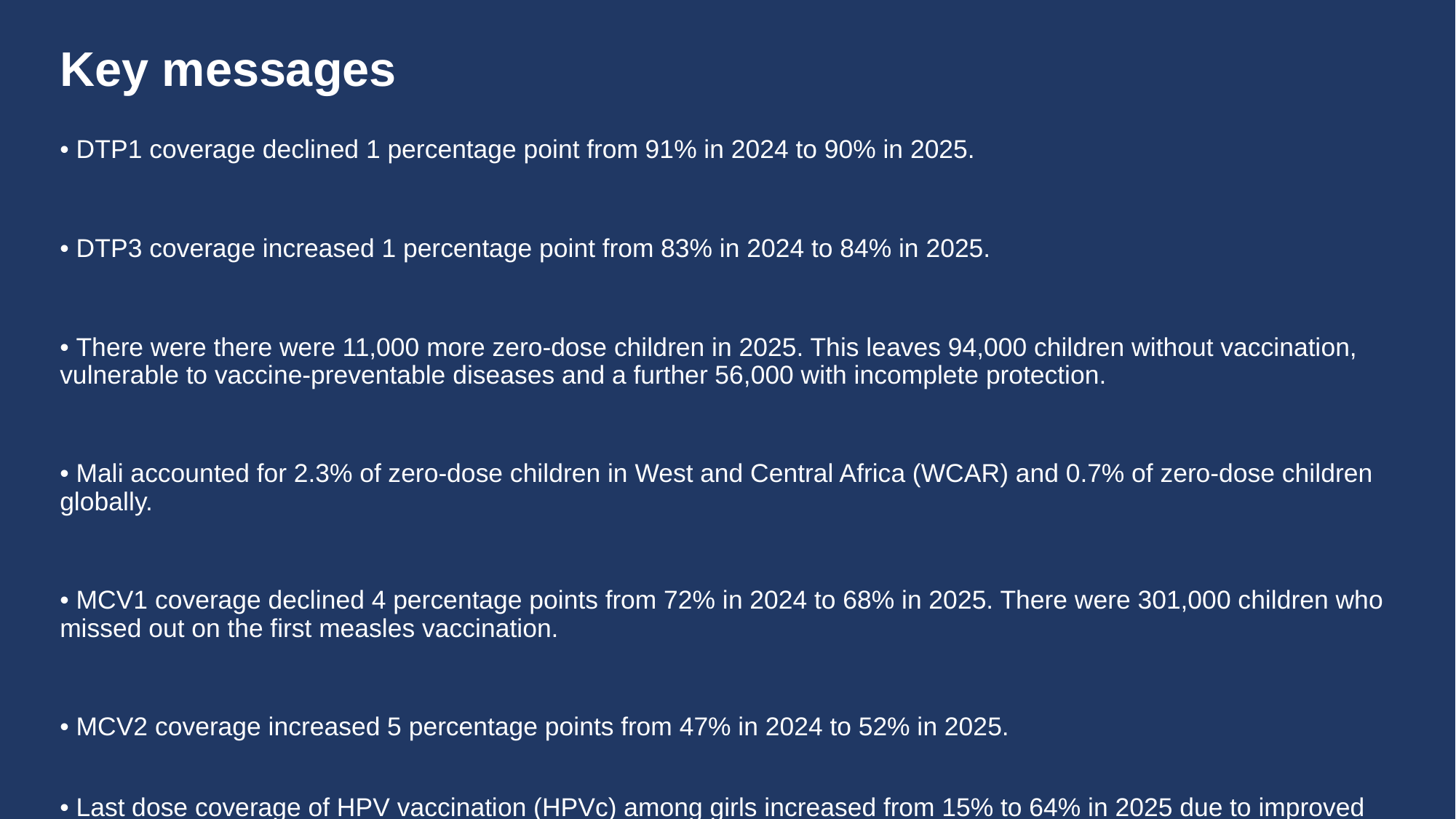

# Key messages
• DTP1 coverage declined 1 percentage point from 91% in 2024 to 90% in 2025.

• DTP3 coverage increased 1 percentage point from 83% in 2024 to 84% in 2025.

• There were there were 11,000 more zero-dose children in 2025. This leaves 94,000 children without vaccination, vulnerable to vaccine-preventable diseases and a further 56,000 with incomplete protection.

• Mali accounted for 2.3% of zero-dose children in West and Central Africa (WCAR) and 0.7% of zero-dose children globally.

• MCV1 coverage declined 4 percentage points from 72% in 2024 to 68% in 2025. There were 301,000 children who missed out on the first measles vaccination.

• MCV2 coverage increased 5 percentage points from 47% in 2024 to 52% in 2025.

• Last dose coverage of HPV vaccination (HPVc) among girls increased from 15% to 64% in 2025 due to improved programme performance.